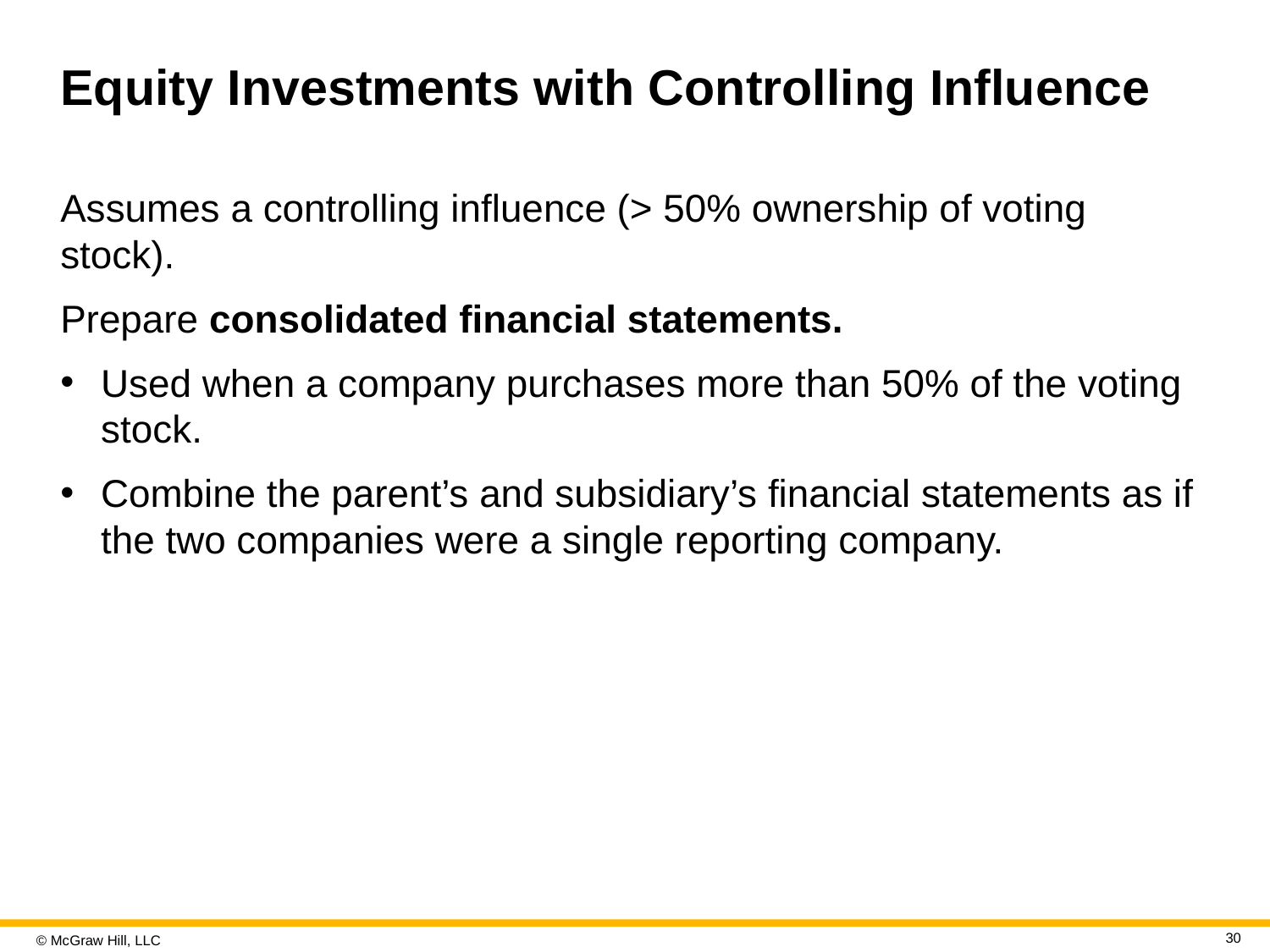

# Equity Investments with Controlling Influence
Assumes a controlling influence (> 50% ownership of voting stock).
Prepare consolidated financial statements.
Used when a company purchases more than 50% of the voting stock.
Combine the parent’s and subsidiary’s financial statements as if the two companies were a single reporting company.
30